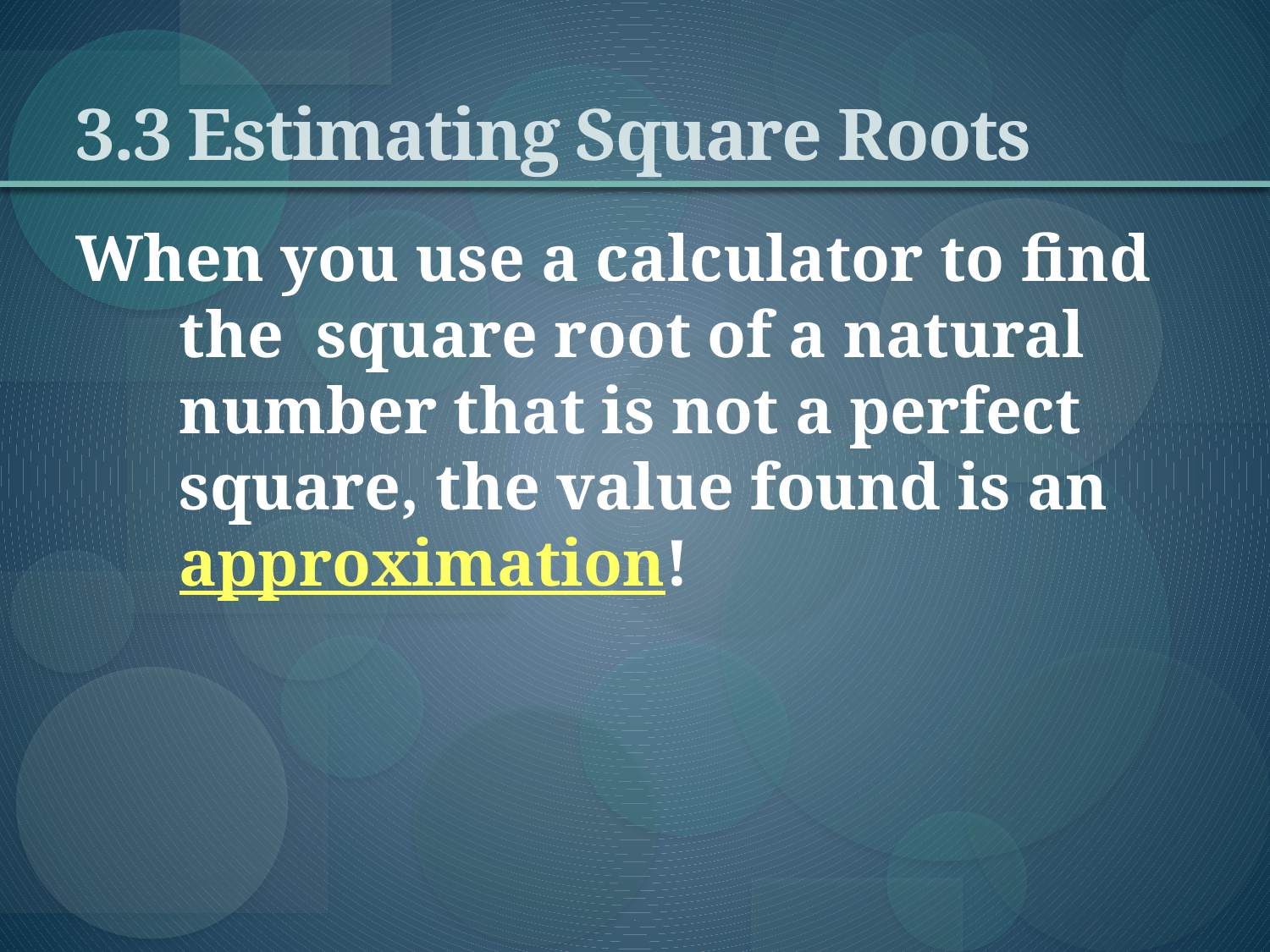

# 3.3 Estimating Square Roots
When you use a calculator to find the  square root of a natural number that is not a perfect square, the value found is an approximation!